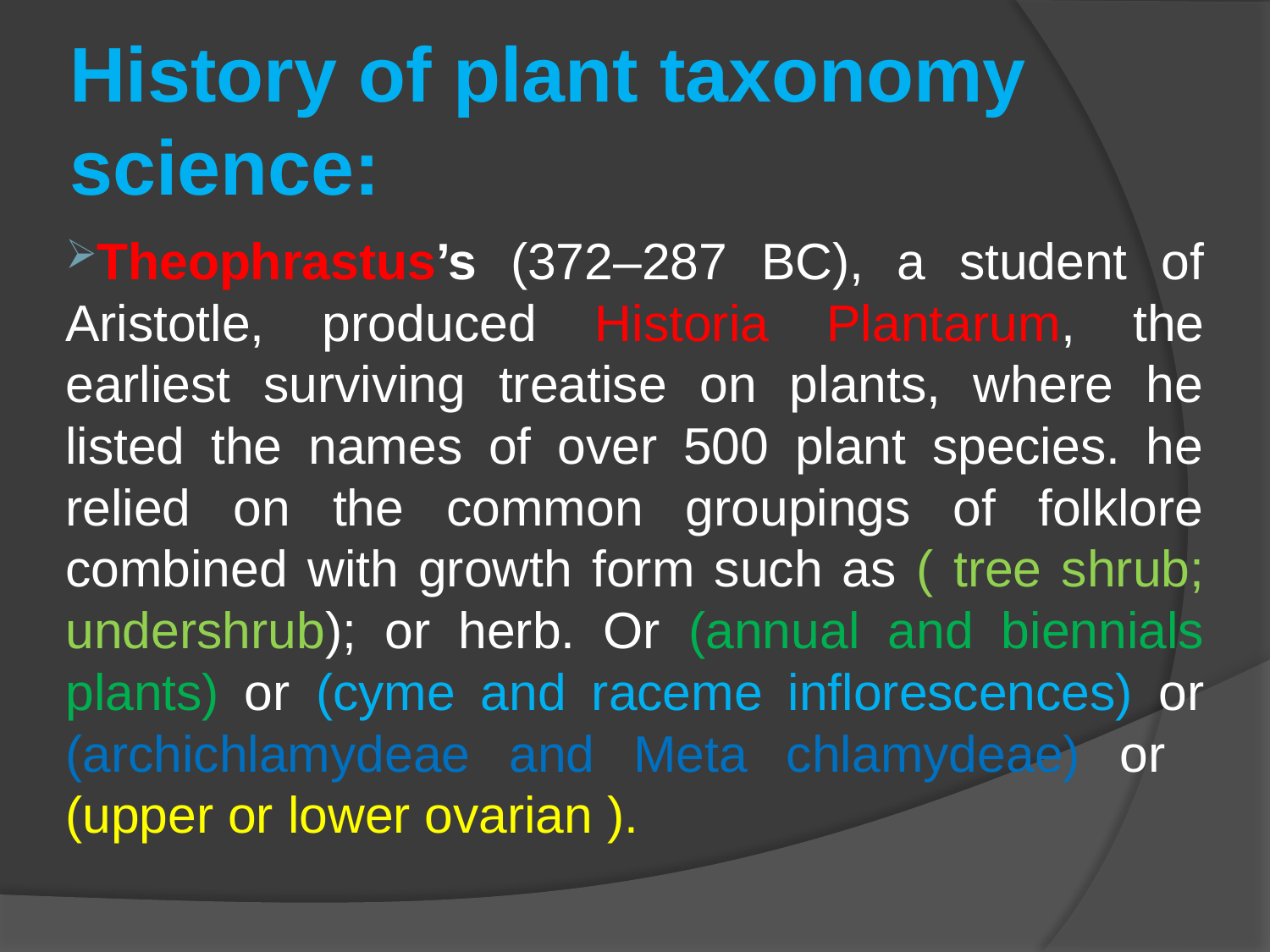

# History of plant taxonomy science:
Theophrastus’s (372–287 BC), a student of Aristotle, produced Historia Plantarum, the earliest surviving treatise on plants, where he listed the names of over 500 plant species. he relied on the common groupings of folklore combined with growth form such as ( tree shrub; undershrub); or herb. Or (annual and biennials plants) or (cyme and raceme inflorescences) or (archichlamydeae and Meta chlamydeae) or  (upper or lower ovarian ).